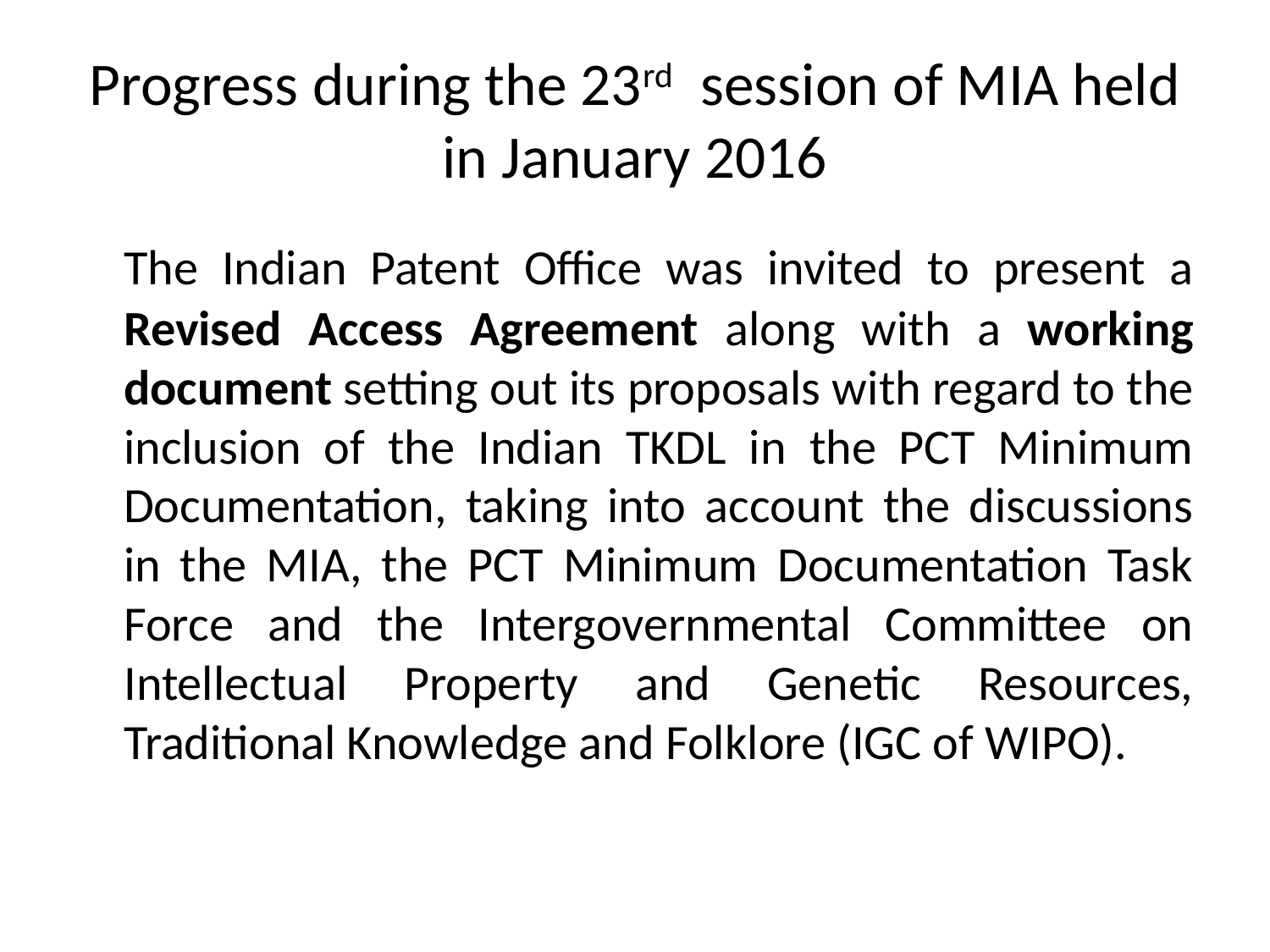

# Progress during the 23rd  session of MIA held in January 2016
	The Indian Patent Office was invited to present a Revised Access Agreement along with a working document setting out its proposals with regard to the inclusion of the Indian TKDL in the PCT Minimum Documentation, taking into account the discussions in the MIA, the PCT Minimum Documentation Task Force and the Intergovernmental Committee on Intellectual Property and Genetic Resources, Traditional Knowledge and Folklore (IGC of WIPO).